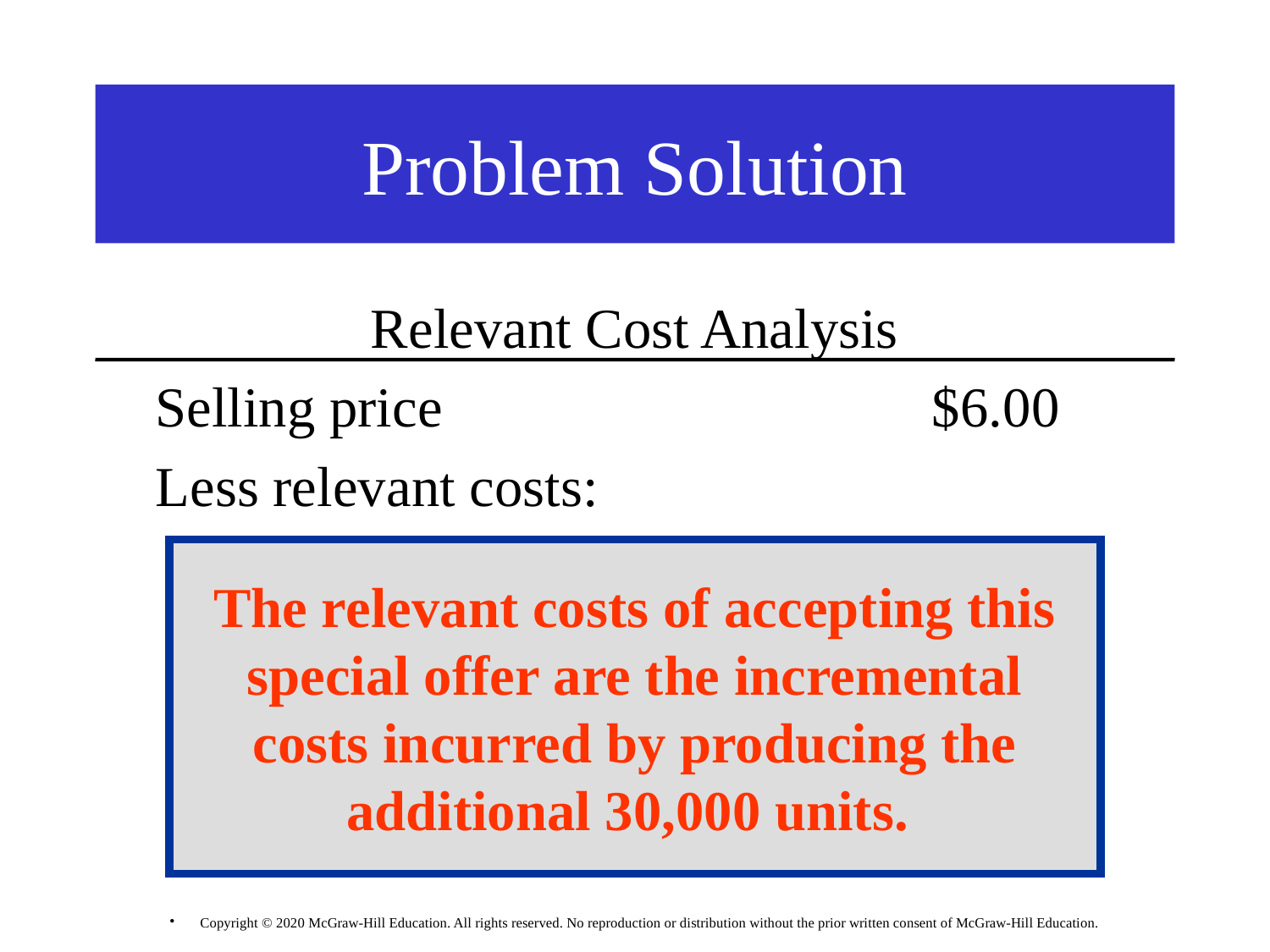

# Problem Solution
Relevant Cost Analysis
	Selling price			          $6.00
	Less relevant costs:

The relevant costs of accepting this special offer are the incremental costs incurred by producing the additional 30,000 units.